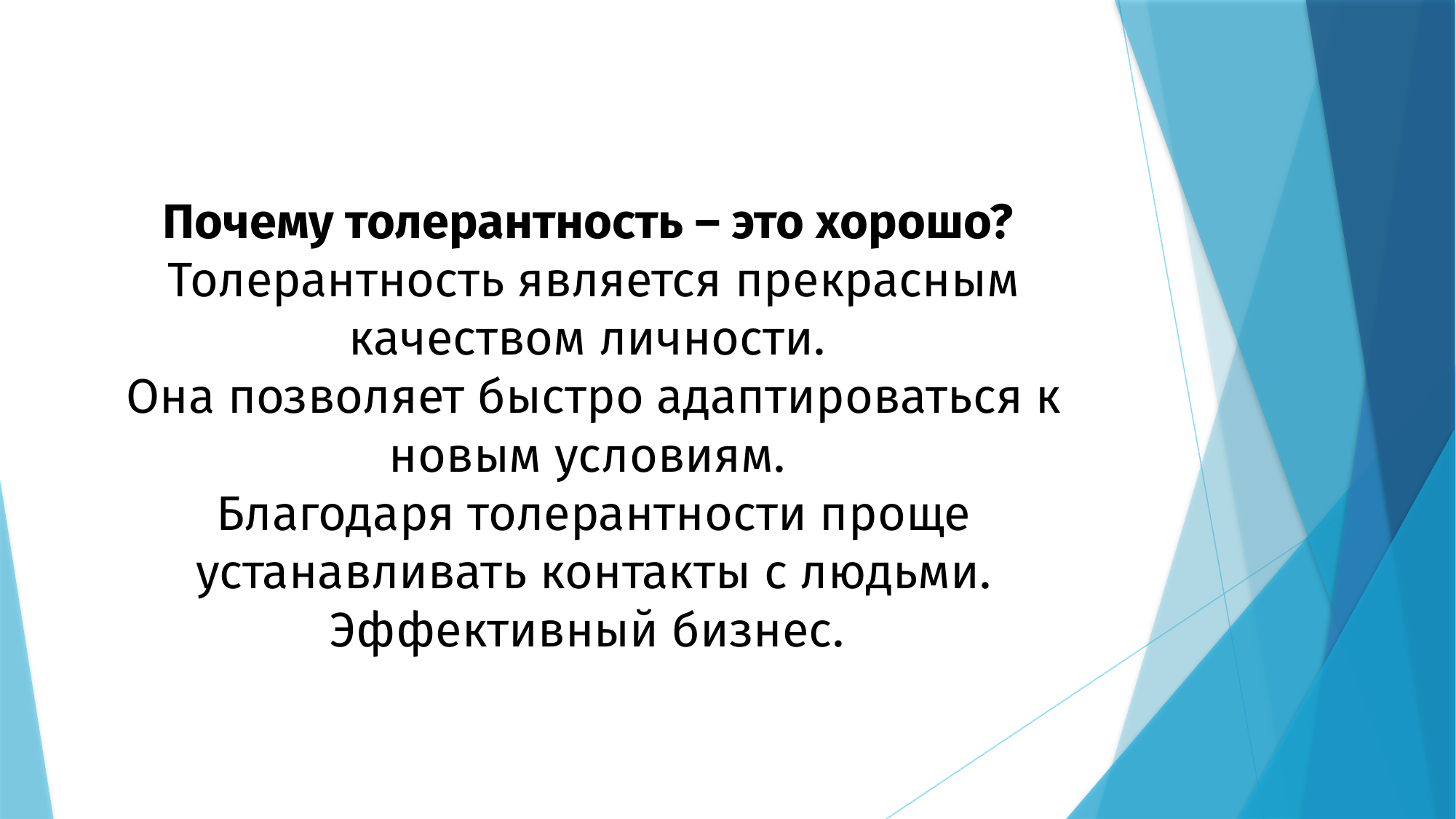

# Почему толерантность – это хорошо? Толерантность является прекрасным качеством личности. Она позволяет быстро адаптироваться к новым условиям. Благодаря толерантности проще устанавливать контакты с людьми. Эффективный бизнес.